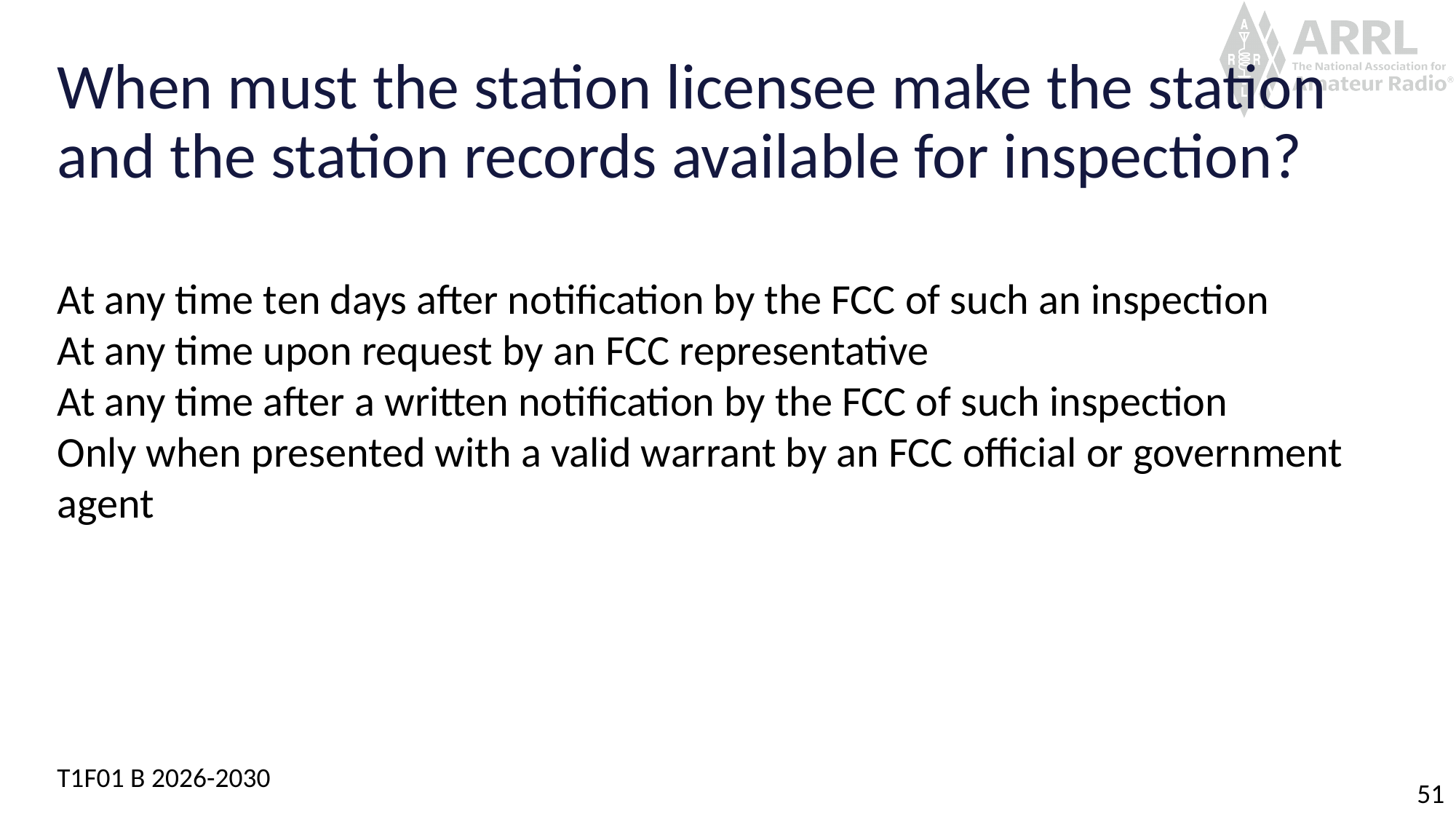

# When must the station licensee make the station and the station records available for inspection?
At any time ten days after notification by the FCC of such an inspection
At any time upon request by an FCC representative
At any time after a written notification by the FCC of such inspection
Only when presented with a valid warrant by an FCC official or government agent
T1F01 B 2026-2030